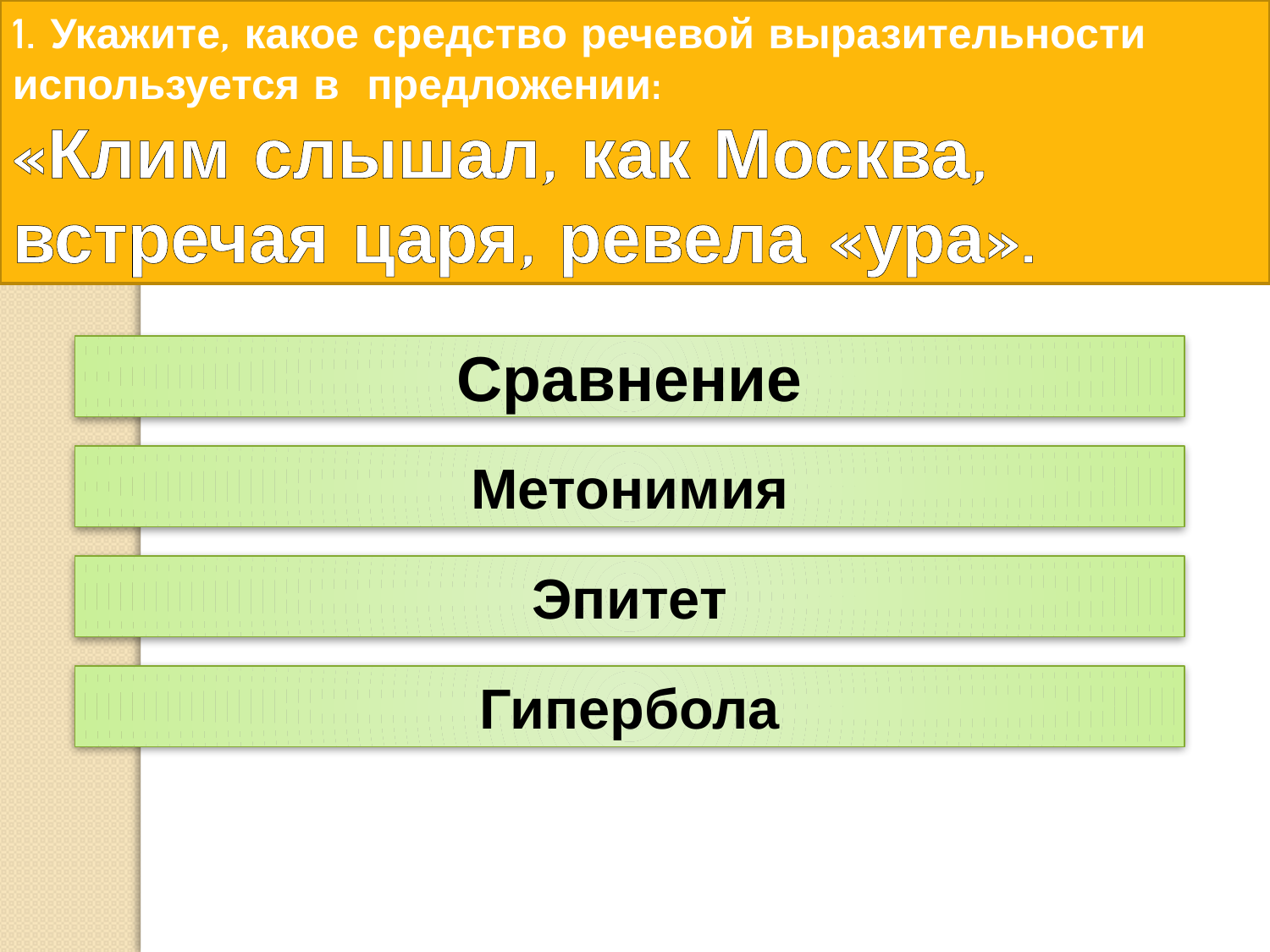

1. Укажите, какое средство речевой выразительности используется в  предложении:
«Клим слышал, как Москва, встречая царя, ревела «ура».
Сравнение
Метонимия
Эпитет
Гипербола